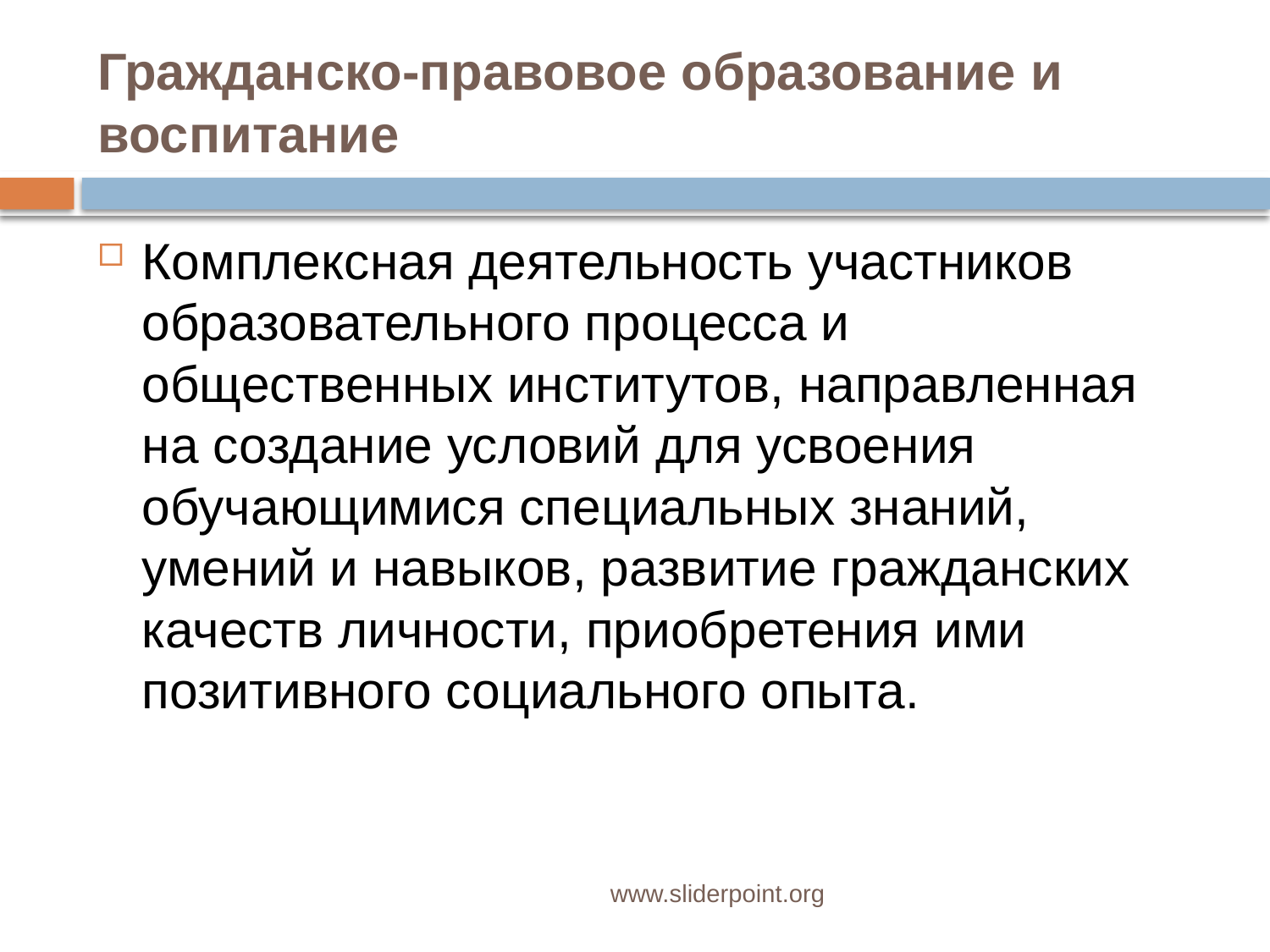

# Гражданско-правовое образование и воспитание
Комплексная деятельность участников образовательного процесса и общественных институтов, направленная на создание условий для усвоения обучающимися специальных знаний, умений и навыков, развитие гражданских качеств личности, приобретения ими позитивного социального опыта.
www.sliderpoint.org